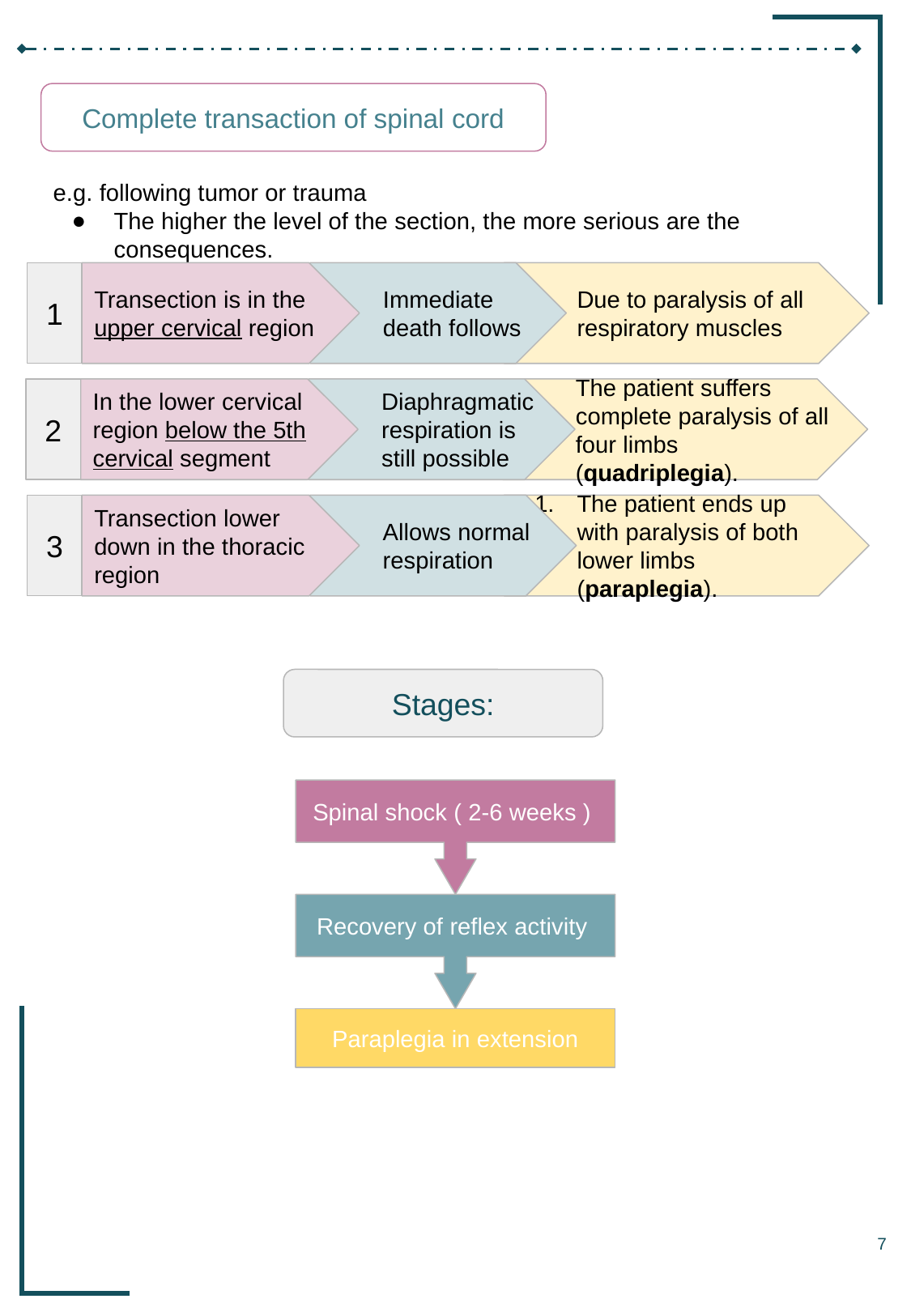

Complete transaction of spinal cord
e.g. following tumor or trauma
The higher the level of the section, the more serious are the consequences.
1
Immediate death follows
Due to paralysis of all respiratory muscles
Transection is in the upper cervical region
2
Diaphragmatic respiration is still possible
The patient suffers complete paralysis of all four limbs (quadriplegia).
In the lower cervical region below the 5th cervical segment
3
Allows normal respiration
The patient ends up with paralysis of both lower limbs (paraplegia).
Transection lower down in the thoracic region
Stages:
Spinal shock ( 2-6 weeks )
Recovery of reflex activity
Paraplegia in extension
7